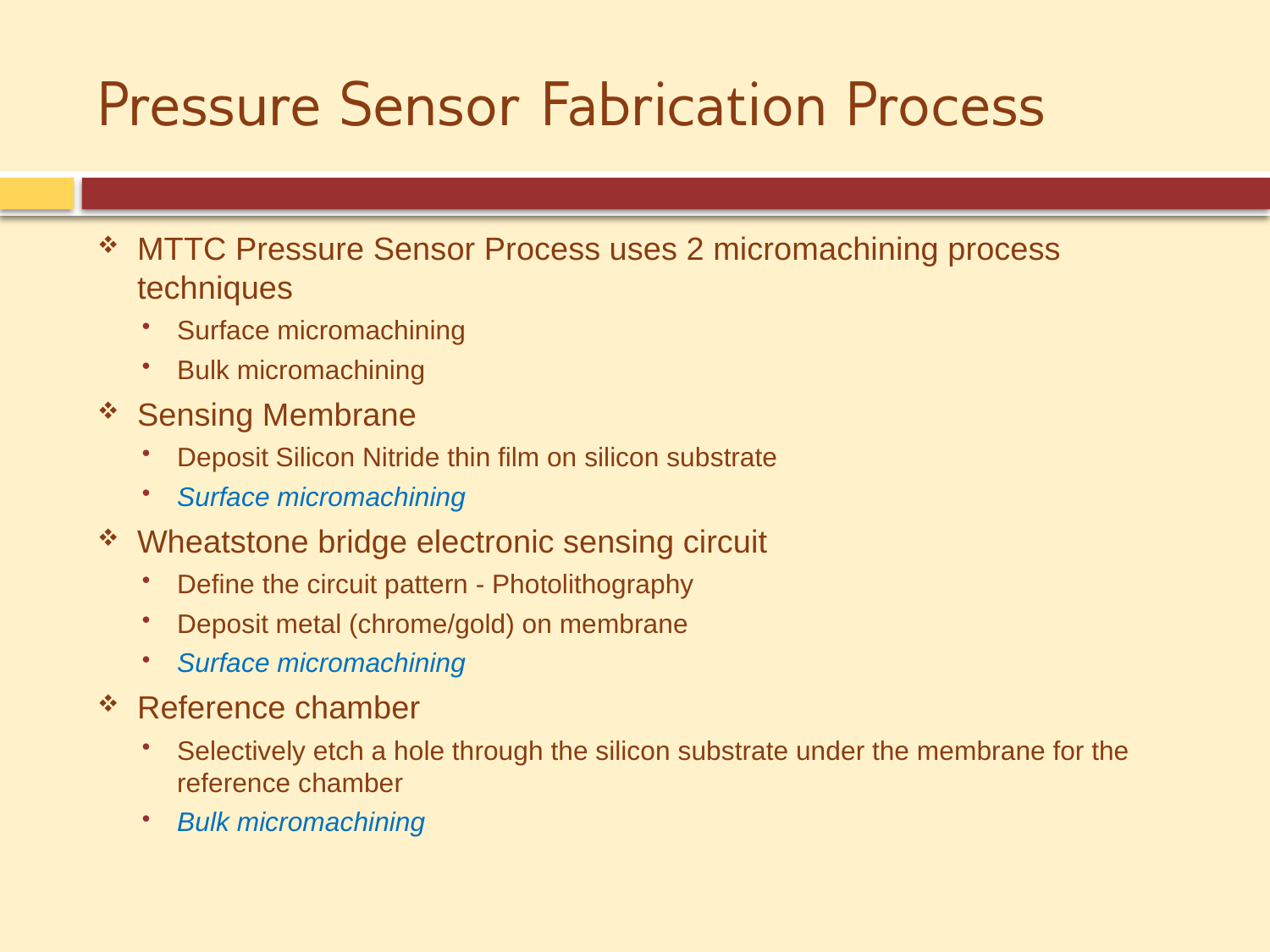

# Pressure Sensor Fabrication Process
MTTC Pressure Sensor Process uses 2 micromachining process techniques
Surface micromachining
Bulk micromachining
Sensing Membrane
Deposit Silicon Nitride thin film on silicon substrate
Surface micromachining
Wheatstone bridge electronic sensing circuit
Define the circuit pattern - Photolithography
Deposit metal (chrome/gold) on membrane
Surface micromachining
Reference chamber
Selectively etch a hole through the silicon substrate under the membrane for the reference chamber
Bulk micromachining